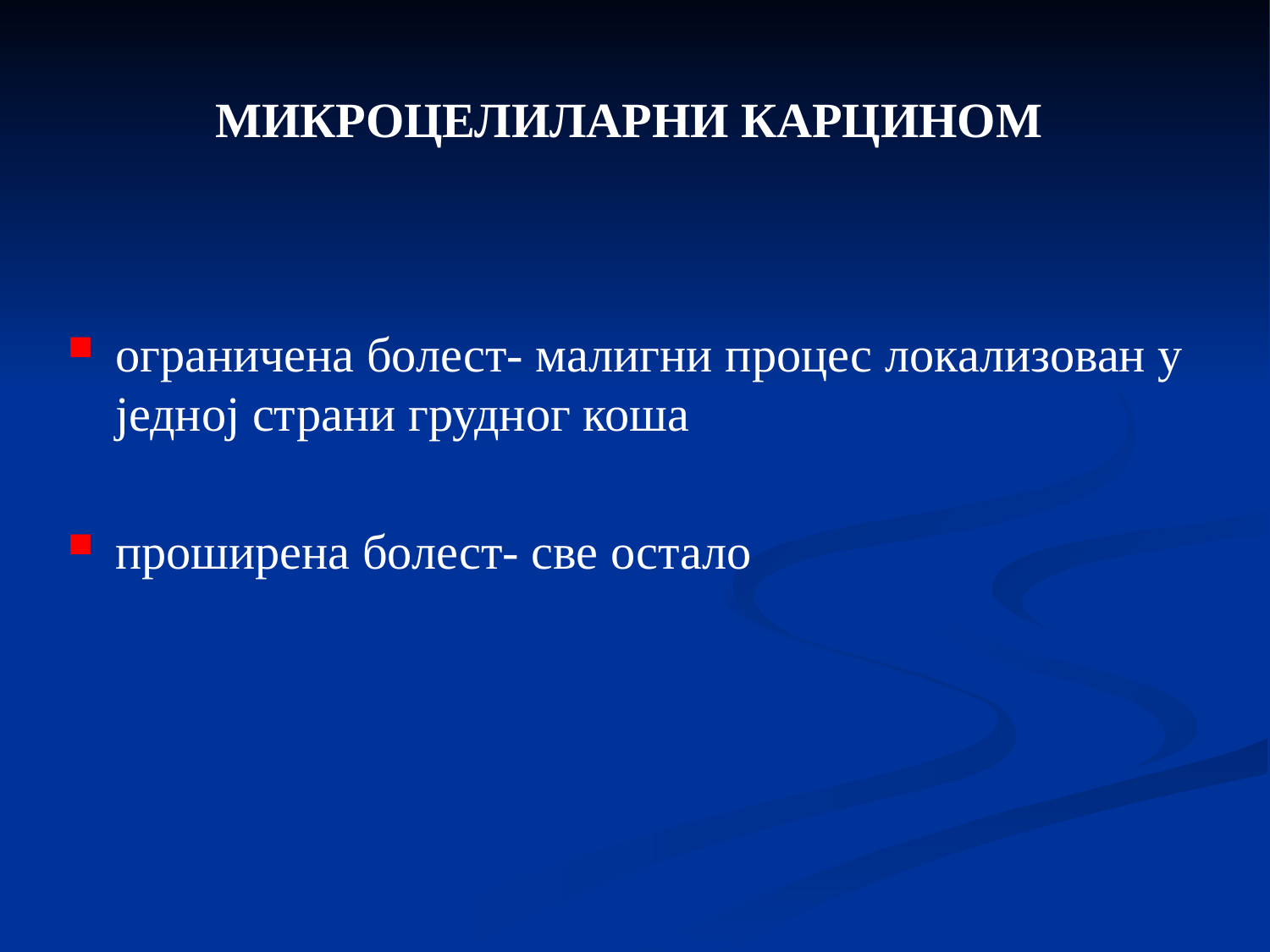

# МИКРОЦЕЛИЛАРНИ КАРЦИНОМ
ограничена болест- малигни процес локализован у једној страни грудног коша

проширена болест- све остало